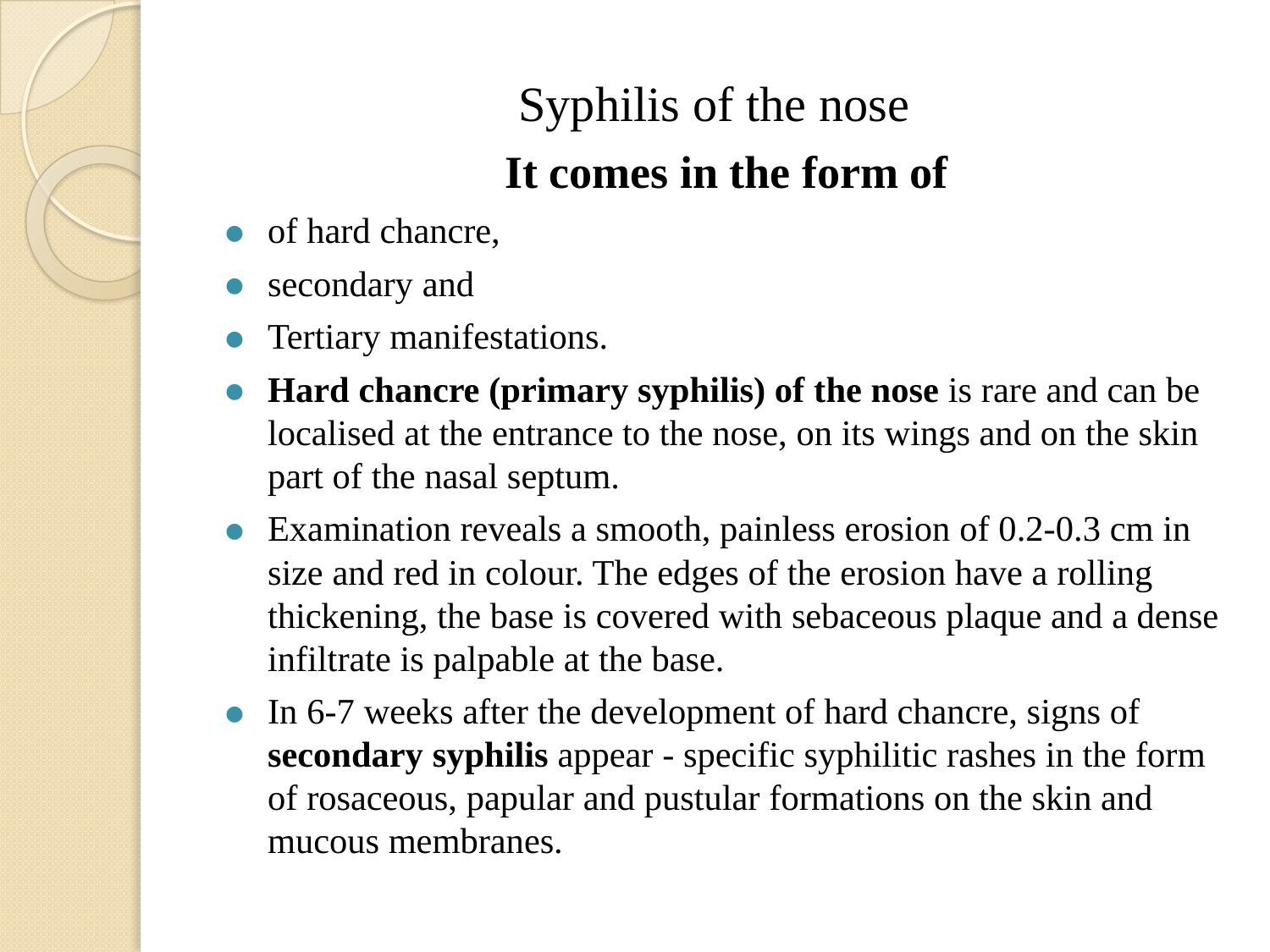

# Syphilis of the nose
It comes in the form of
of hard chancre,
secondary and
Tertiary manifestations.
Hard chancre (primary syphilis) of the nose is rare and can be localised at the entrance to the nose, on its wings and on the skin part of the nasal septum.
Examination reveals a smooth, painless erosion of 0.2-0.3 cm in size and red in colour. The edges of the erosion have a rolling thickening, the base is covered with sebaceous plaque and a dense infiltrate is palpable at the base.
In 6-7 weeks after the development of hard chancre, signs of secondary syphilis appear - specific syphilitic rashes in the form of rosaceous, papular and pustular formations on the skin and mucous membranes.